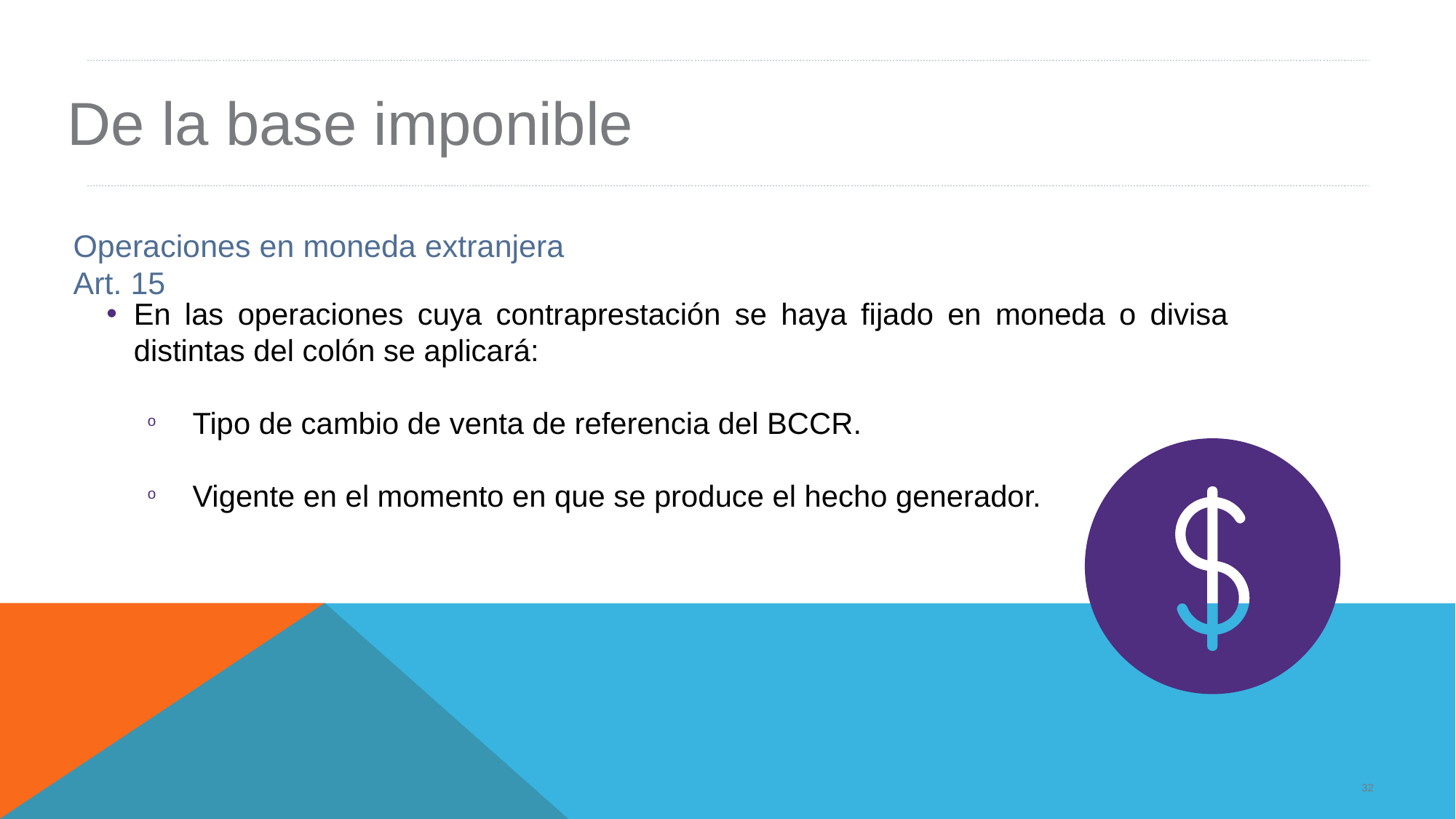

De la base imponible
Operaciones en moneda extranjera
Art. 15

En las operaciones cuya contraprestación se haya fijado en moneda o divisa distintas del colón se aplicará:

Tipo de cambio de venta de referencia del BCCR.

Vigente en el momento en que se produce el hecho generador.